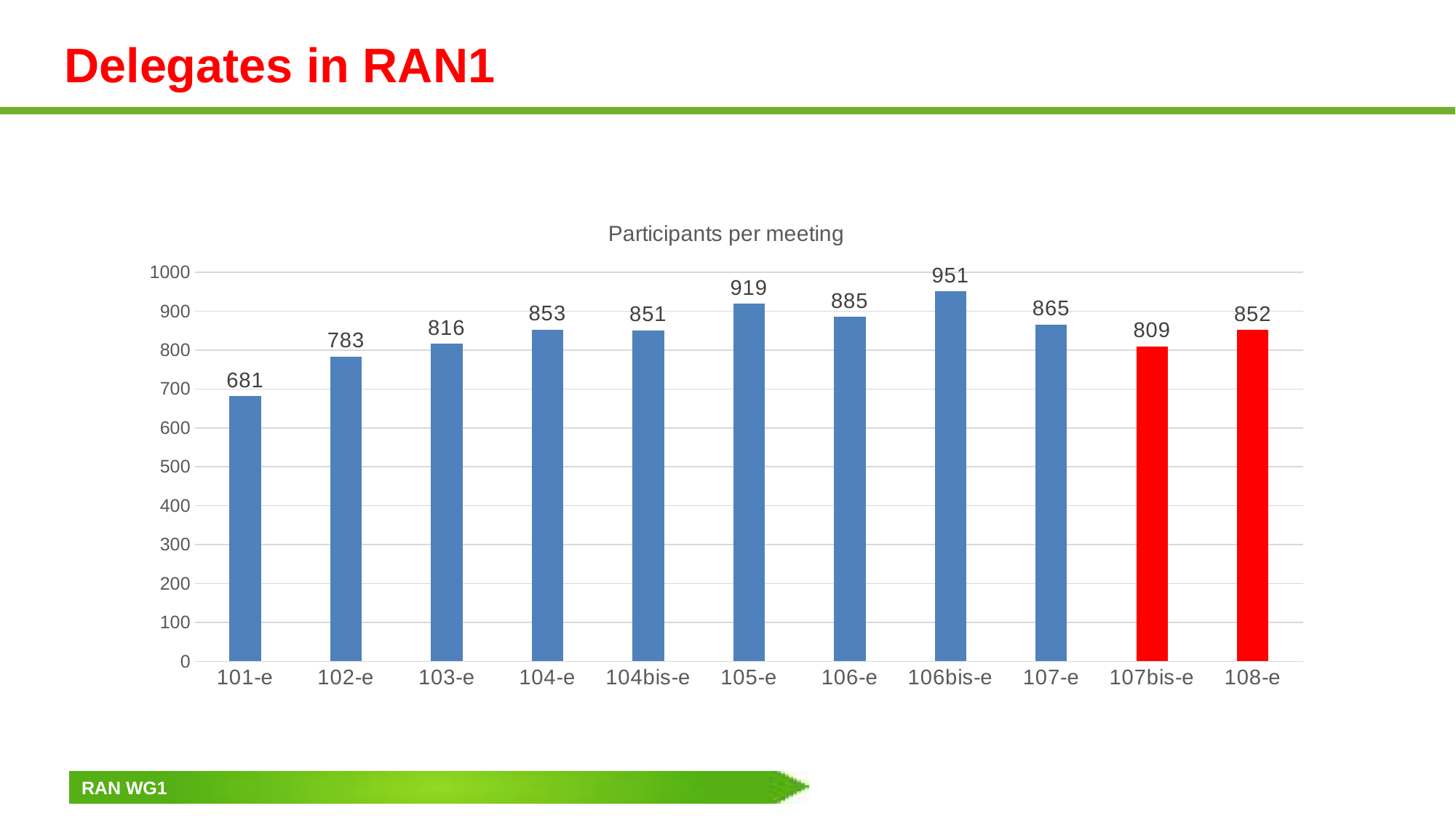

# Delegates in RAN1

### Chart:

| Category | Participants per meeting |
|---|---|
| 101-e | 681.0 |
| 102-e | 783.0 |
| 103-e | 816.0 |
| 104-e | 853.0 |
| 104bis-e | 851.0 |
| 105-e | 919.0 |
| 106-e | 885.0 |
| 106bis-e | 951.0 |
| 107-e | 865.0 |
| 107bis-e | 809.0 |
| 108-e | 852.0 |